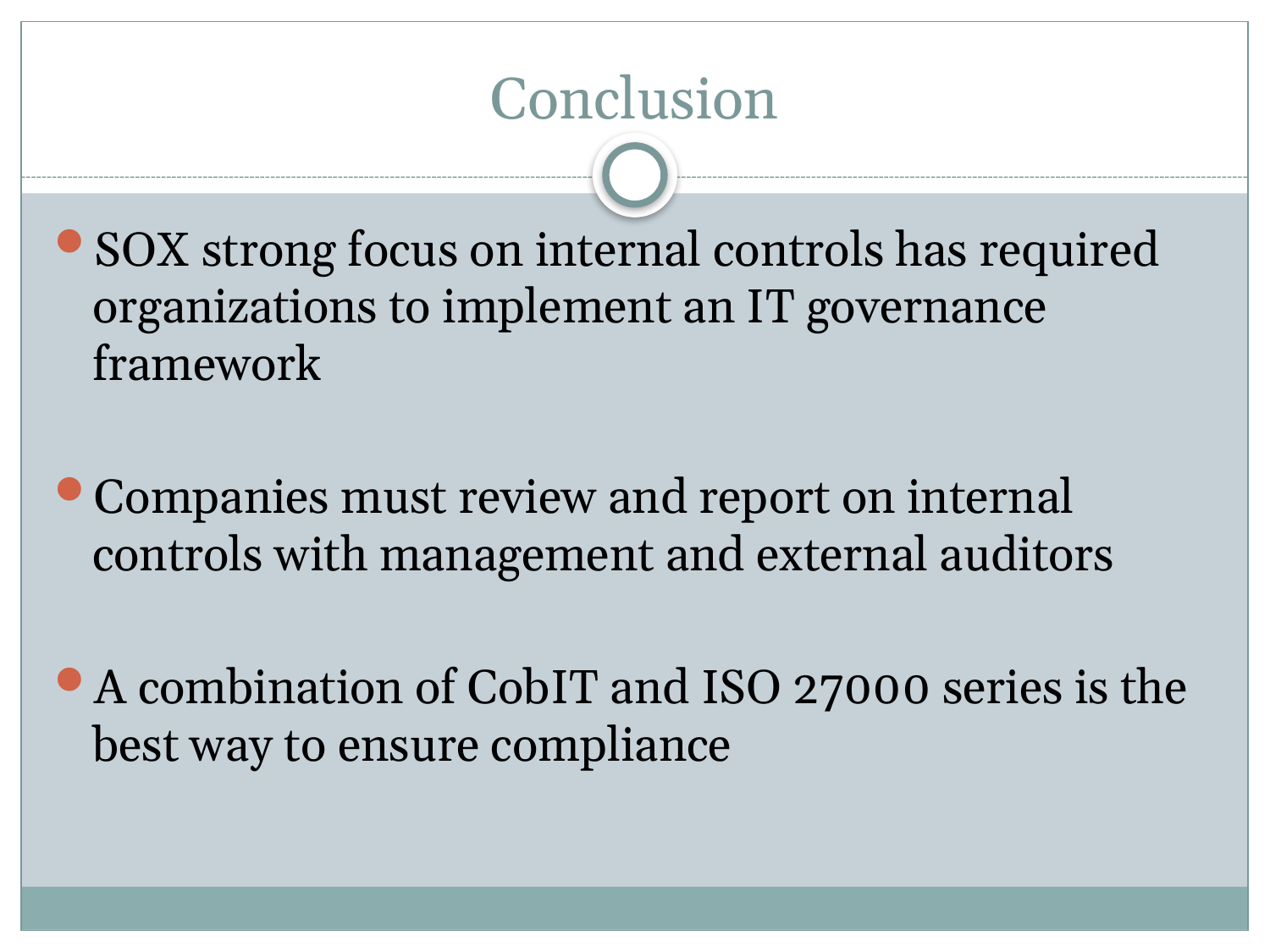

# Conclusion
SOX strong focus on internal controls has required organizations to implement an IT governance framework

Companies must review and report on internal controls with management and external auditors

A combination of CobIT and ISO 27000 series is the best way to ensure compliance